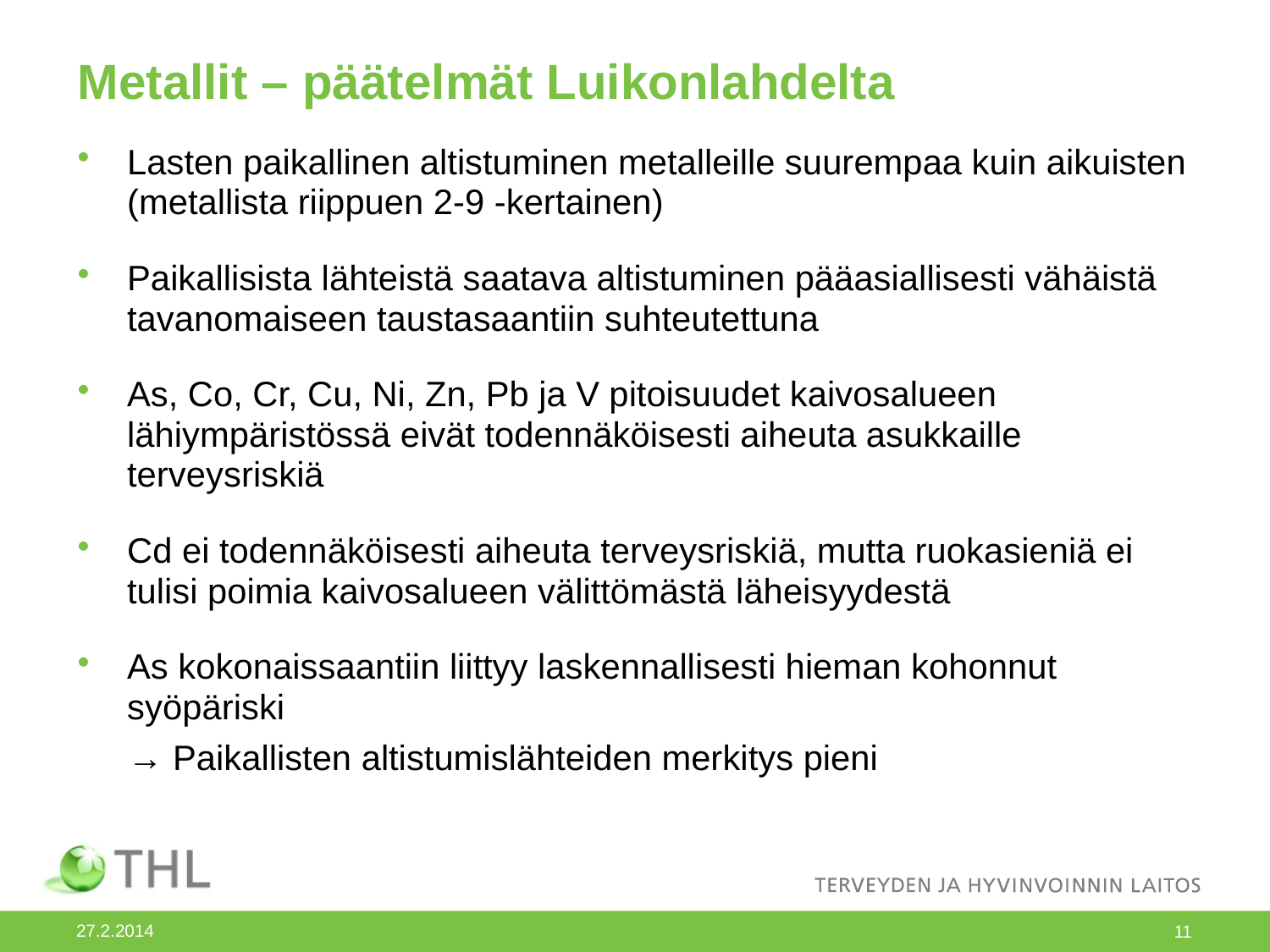

# Metallit – päätelmät Luikonlahdelta
Lasten paikallinen altistuminen metalleille suurempaa kuin aikuisten (metallista riippuen 2-9 -kertainen)

Paikallisista lähteistä saatava altistuminen pääasiallisesti vähäistä tavanomaiseen taustasaantiin suhteutettuna

As, Co, Cr, Cu, Ni, Zn, Pb ja V pitoisuudet kaivosalueen lähiympäristössä eivät todennäköisesti aiheuta asukkaille terveysriskiä

Cd ei todennäköisesti aiheuta terveysriskiä, mutta ruokasieniä ei tulisi poimia kaivosalueen välittömästä läheisyydestä

As kokonaissaantiin liittyy laskennallisesti hieman kohonnut syöpäriski
→ Paikallisten altistumislähteiden merkitys pieni

27.2.2014
11